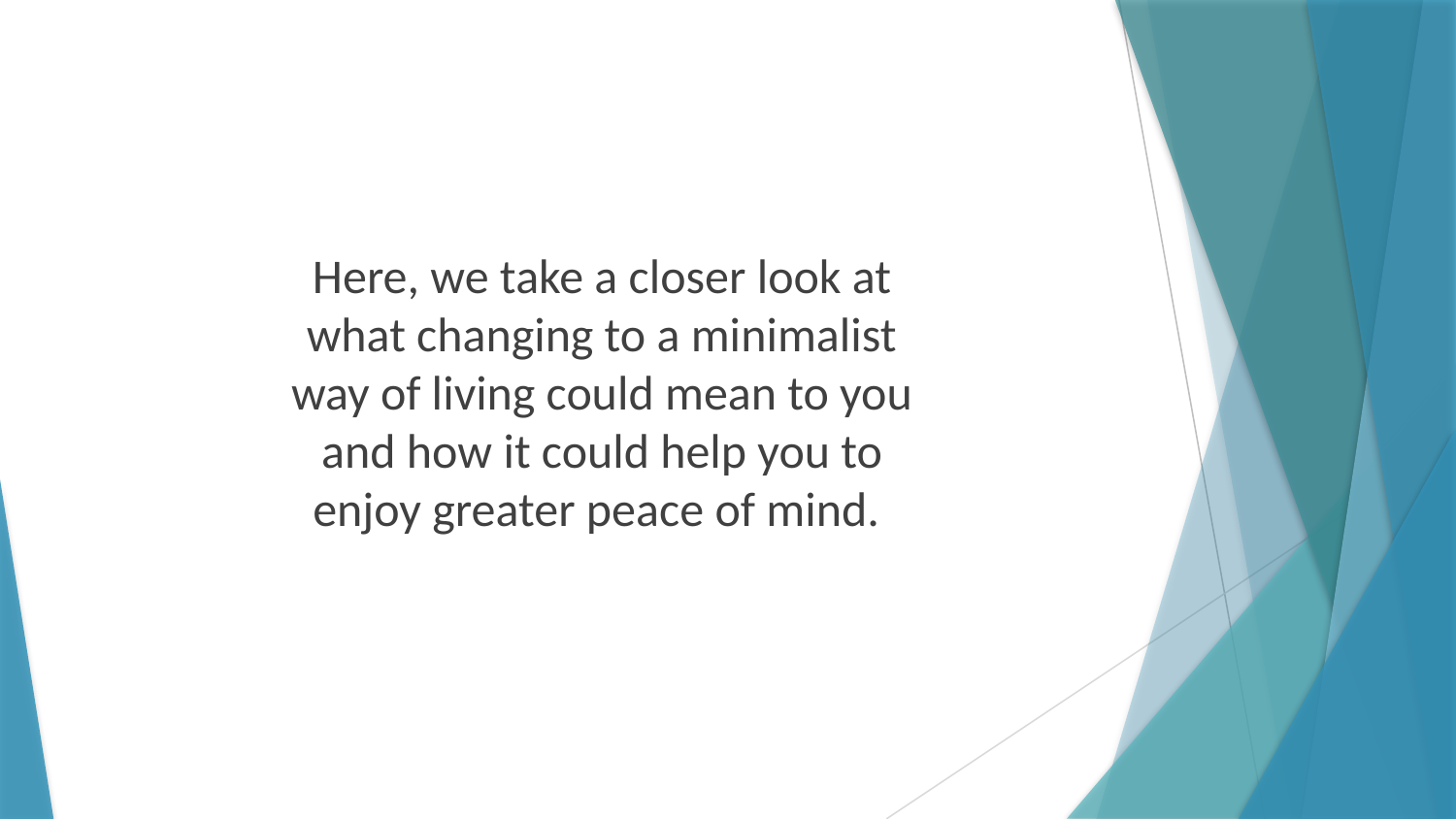

Here, we take a closer look at what changing to a minimalist way of living could mean to you and how it could help you to enjoy greater peace of mind.